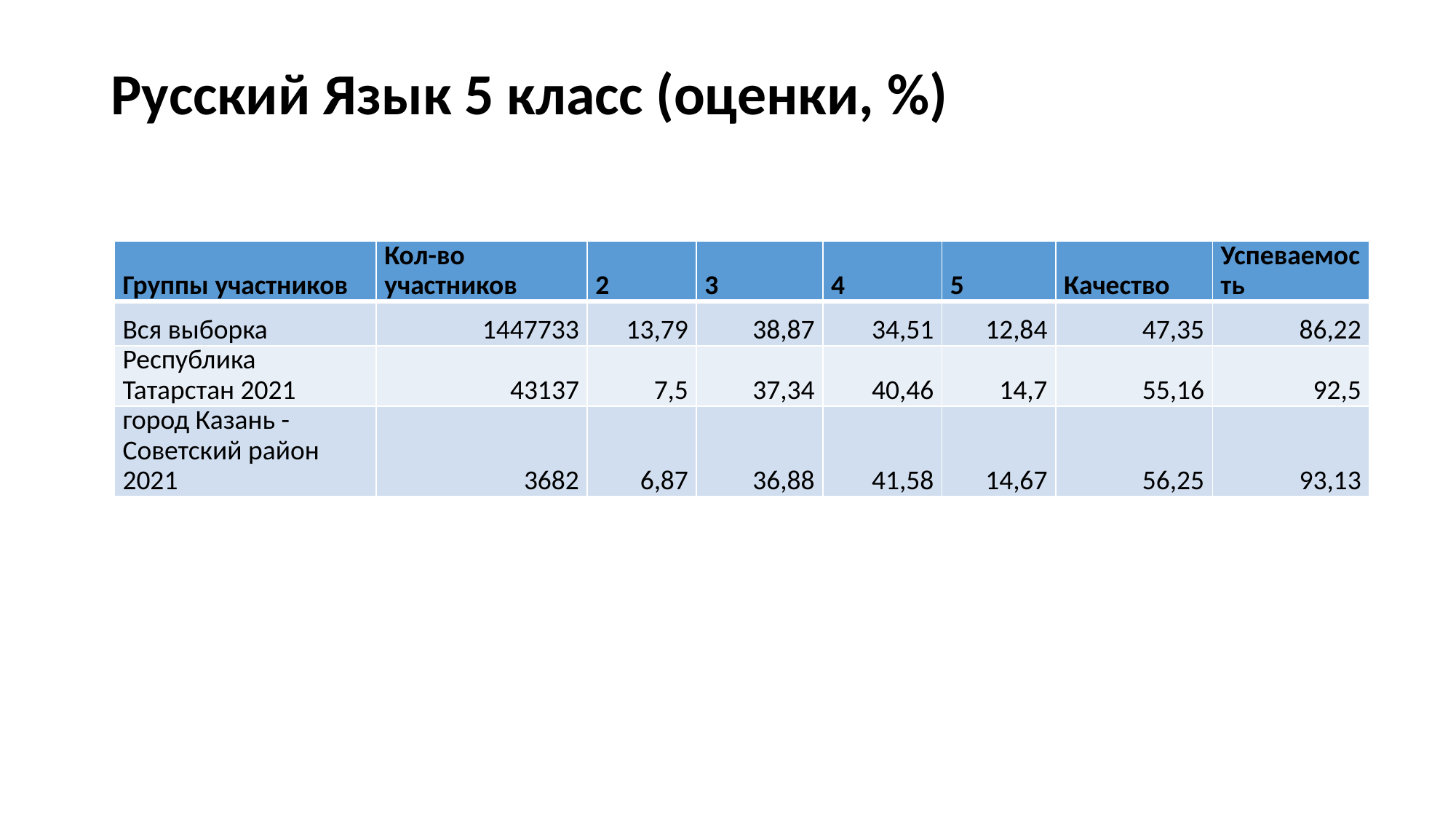

# Русский Язык 5 класс (оценки, %)
| Группы участников | Кол-во участников | 2 | 3 | 4 | 5 | Качество | Успеваемость |
| --- | --- | --- | --- | --- | --- | --- | --- |
| Вся выборка | 1447733 | 13,79 | 38,87 | 34,51 | 12,84 | 47,35 | 86,22 |
| Республика Татарстан 2021 | 43137 | 7,5 | 37,34 | 40,46 | 14,7 | 55,16 | 92,5 |
| город Казань - Советский район 2021 | 3682 | 6,87 | 36,88 | 41,58 | 14,67 | 56,25 | 93,13 |